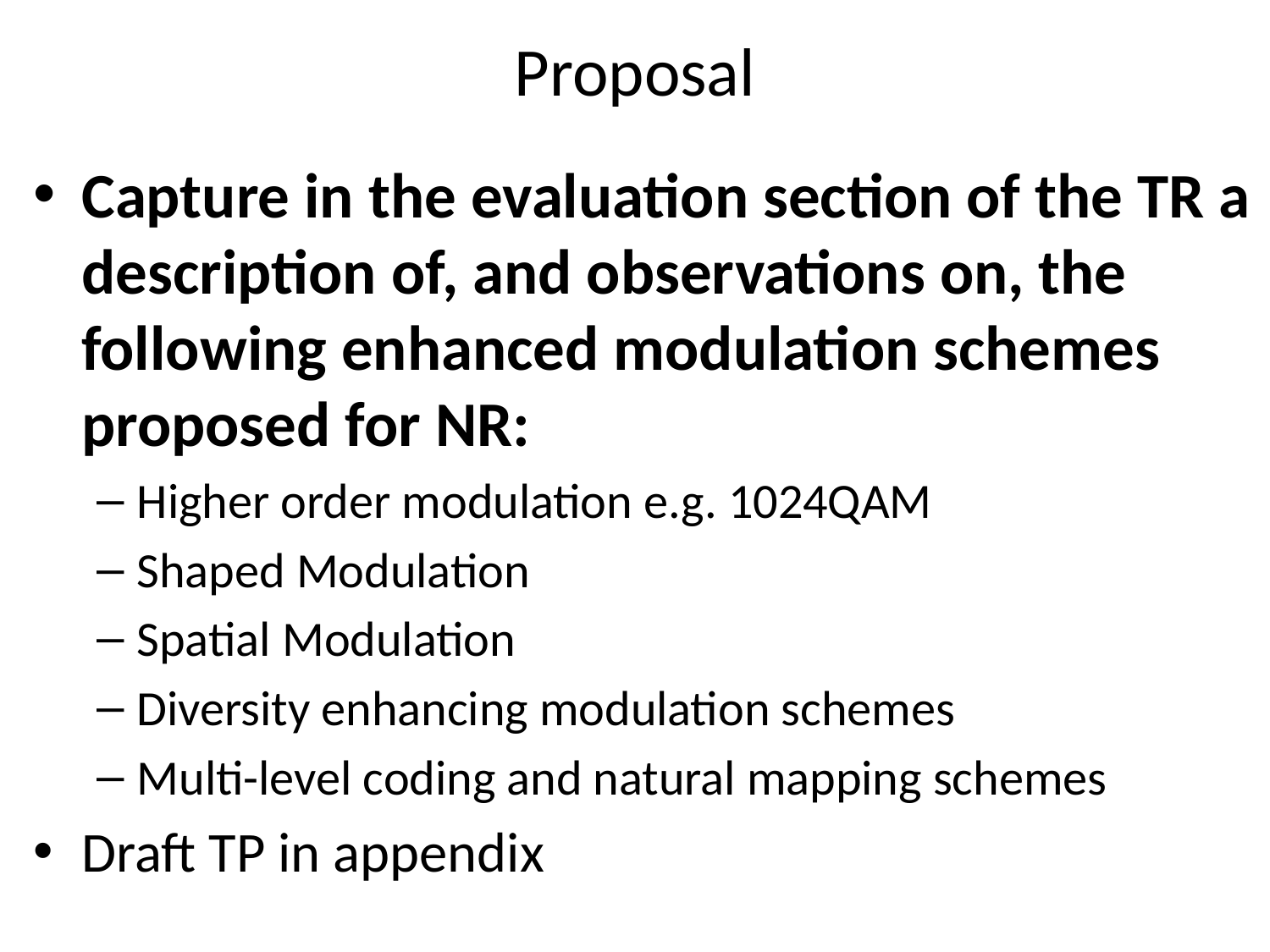

# Proposal
Capture in the evaluation section of the TR a description of, and observations on, the following enhanced modulation schemes proposed for NR:
Higher order modulation e.g. 1024QAM
Shaped Modulation
Spatial Modulation
Diversity enhancing modulation schemes
Multi-level coding and natural mapping schemes
Draft TP in appendix